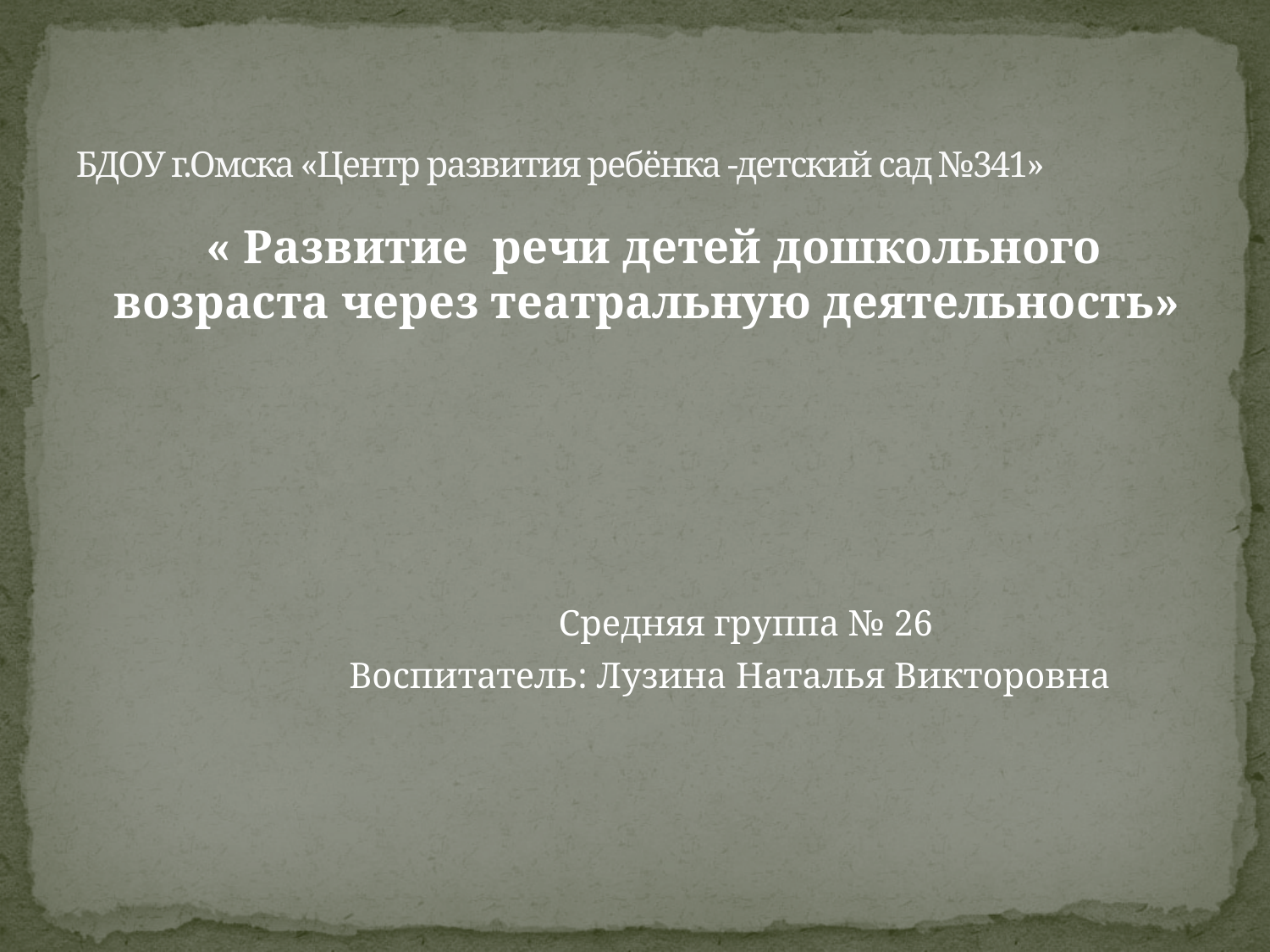

# БДОУ г.Омска «Центр развития ребёнка -детский сад №341»
           « Развитие  речи детей дошкольного возраста через театральную деятельность»

                                                     Средняя группа № 26
                              Воспитатель: Лузина Наталья Викторовна